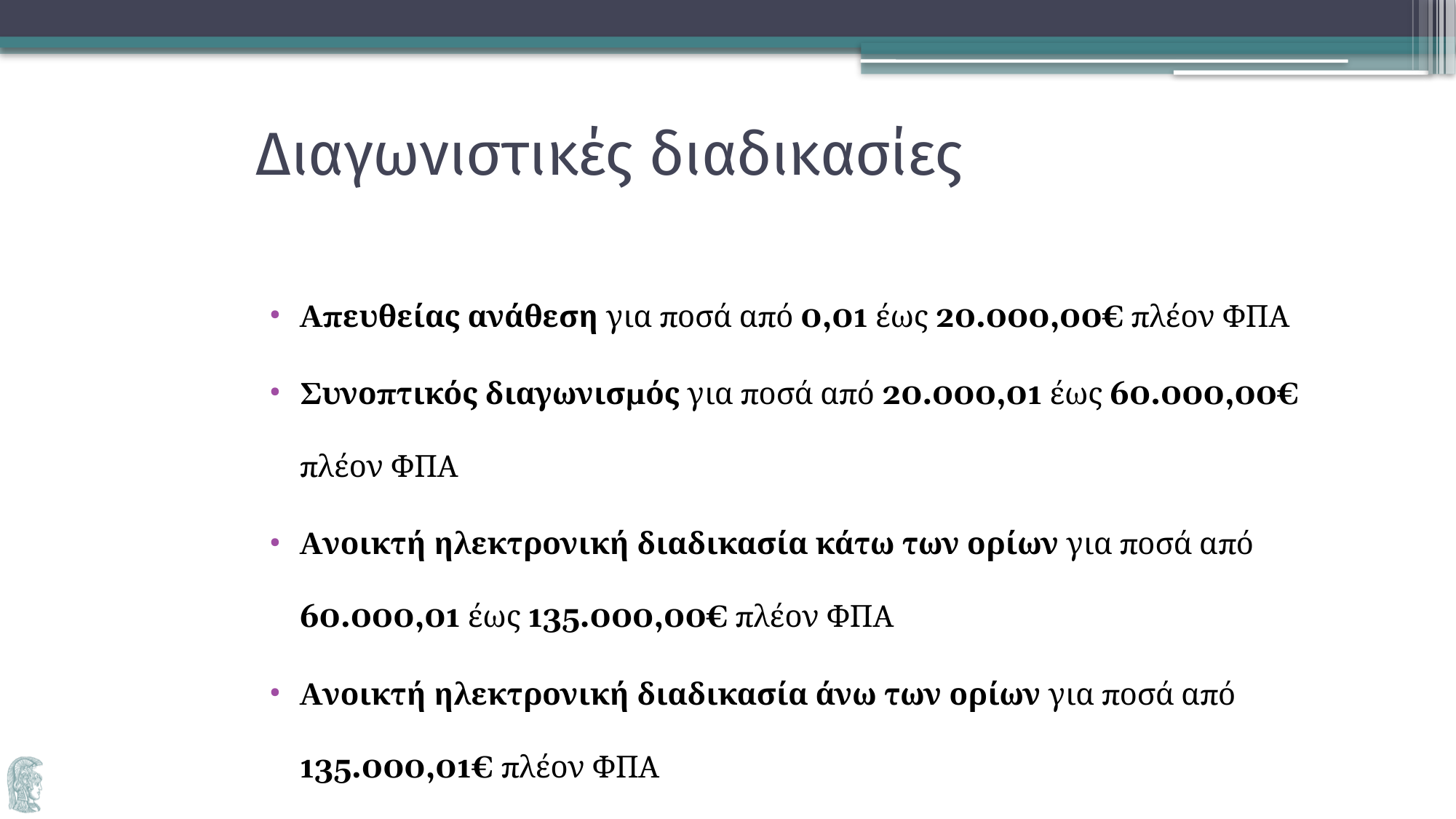

# Διαγωνιστικές διαδικασίες
Απευθείας ανάθεση για ποσά από 0,01 έως 20.000,00€ πλέον ΦΠΑ
Συνοπτικός διαγωνισμός για ποσά από 20.000,01 έως 60.000,00€ πλέον ΦΠΑ
Ανοικτή ηλεκτρονική διαδικασία κάτω των ορίων για ποσά από 60.000,01 έως 135.000,00€ πλέον ΦΠΑ
Ανοικτή ηλεκτρονική διαδικασία άνω των ορίων για ποσά από 135.000,01€ πλέον ΦΠΑ